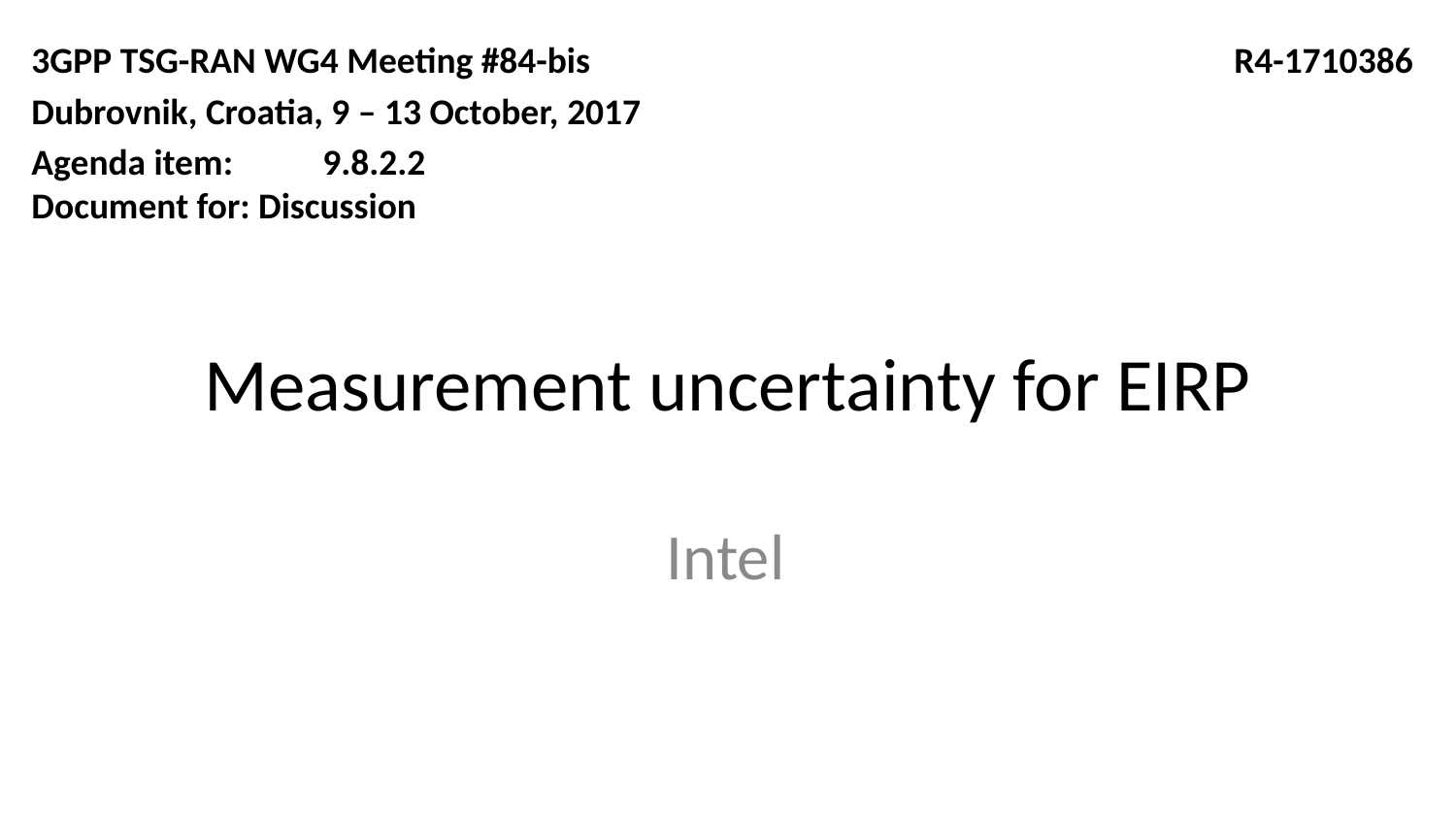

3GPP TSG-RAN WG4 Meeting #84-bis
Dubrovnik, Croatia, 9 – 13 October, 2017
Agenda item:	9.8.2.2
Document for: Discussion
R4-1710386
# Measurement uncertainty for EIRP
Intel